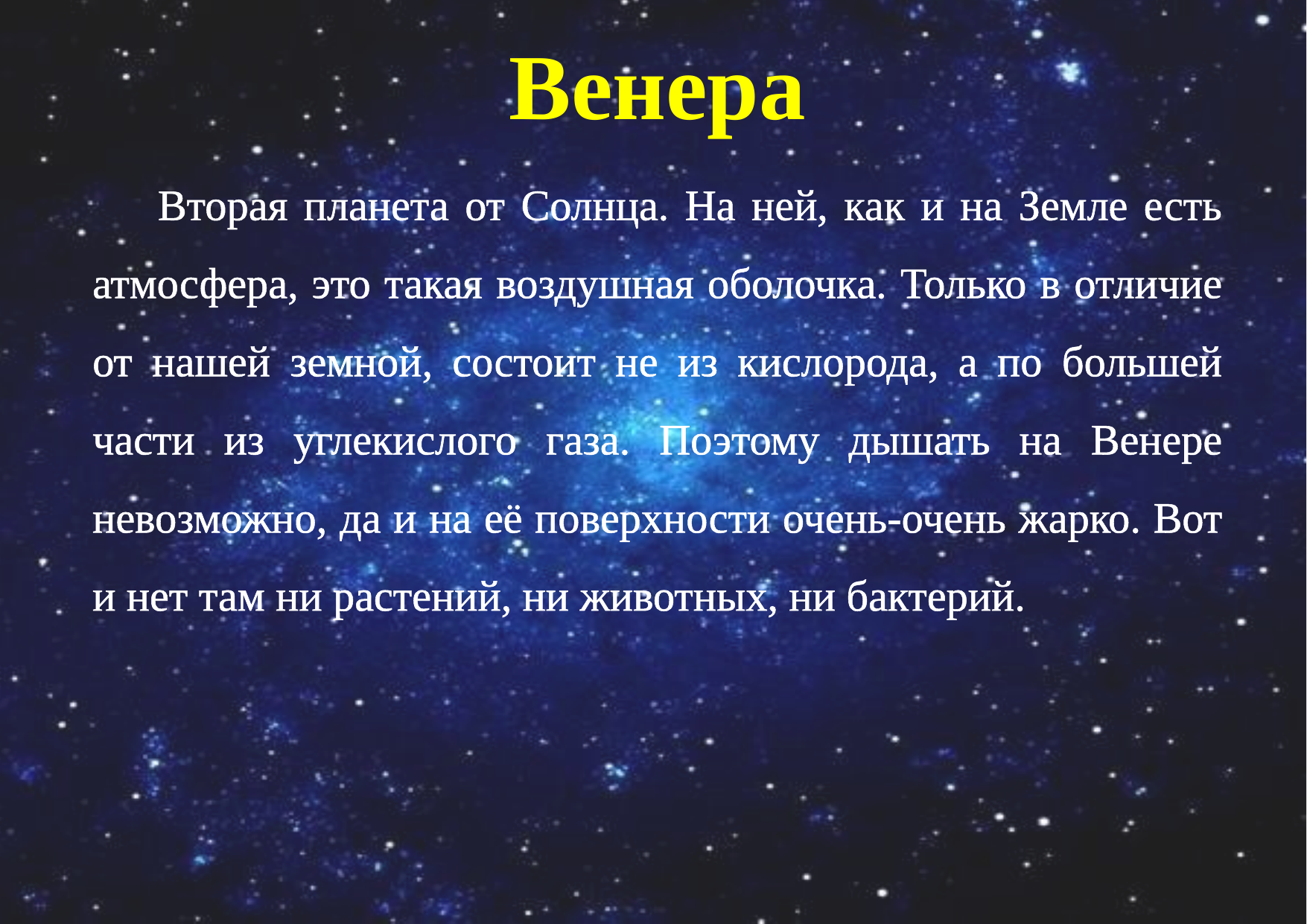

Венера
Вторая планета от Солнца. На ней, как и на Земле есть атмосфера, это такая воздушная оболочка. Только в отличие от нашей земной, состоит не из кислорода, а по большей части из углекислого газа. Поэтому дышать на Венере невозможно, да и на её поверхности очень-очень жарко. Вот и нет там ни растений, ни животных, ни бактерий.